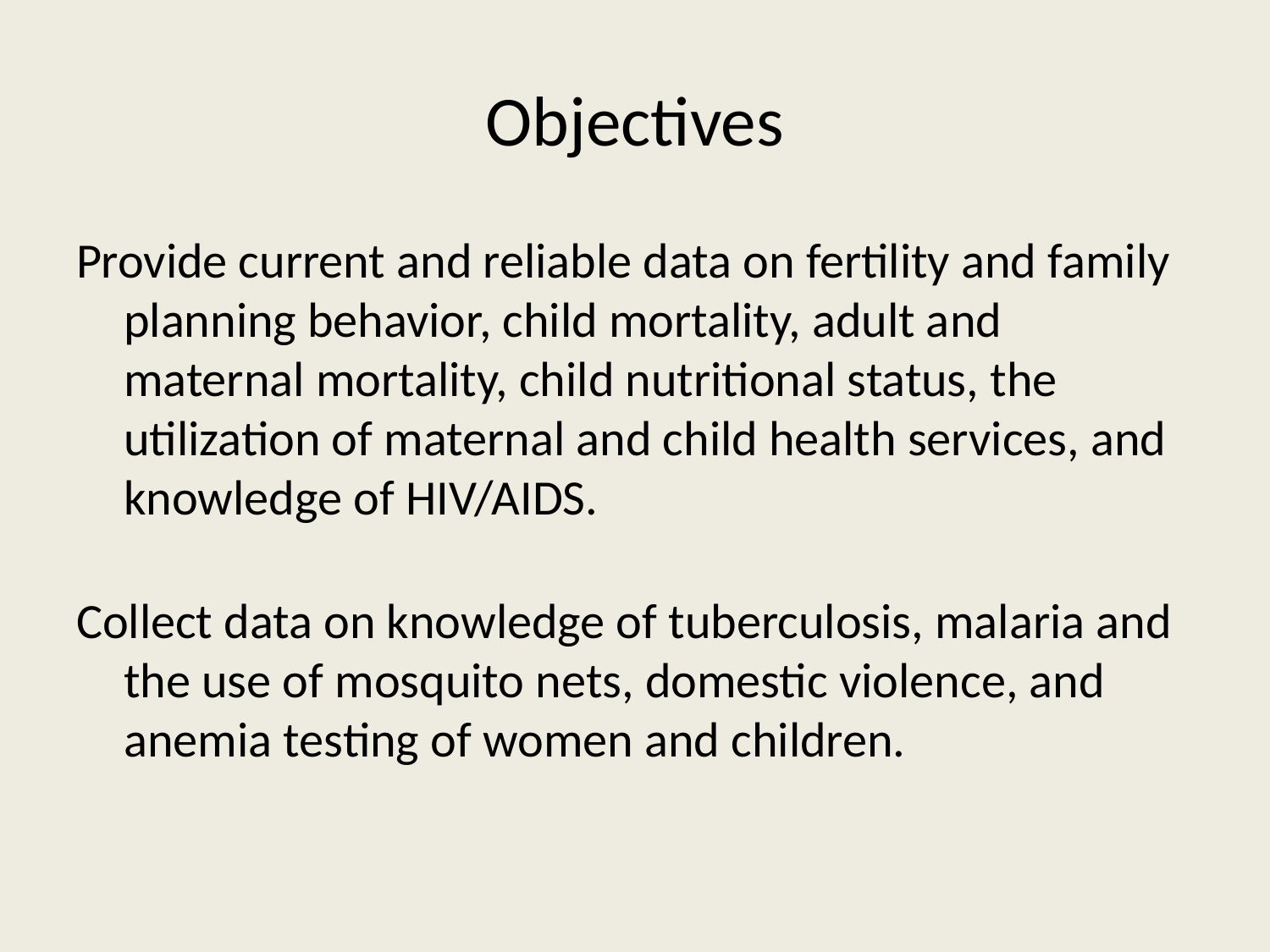

# Objectives
Provide current and reliable data on fertility and family planning behavior, child mortality, adult and maternal mortality, child nutritional status, the utilization of maternal and child health services, and knowledge of HIV/AIDS.
Collect data on knowledge of tuberculosis, malaria and the use of mosquito nets, domestic violence, and anemia testing of women and children.